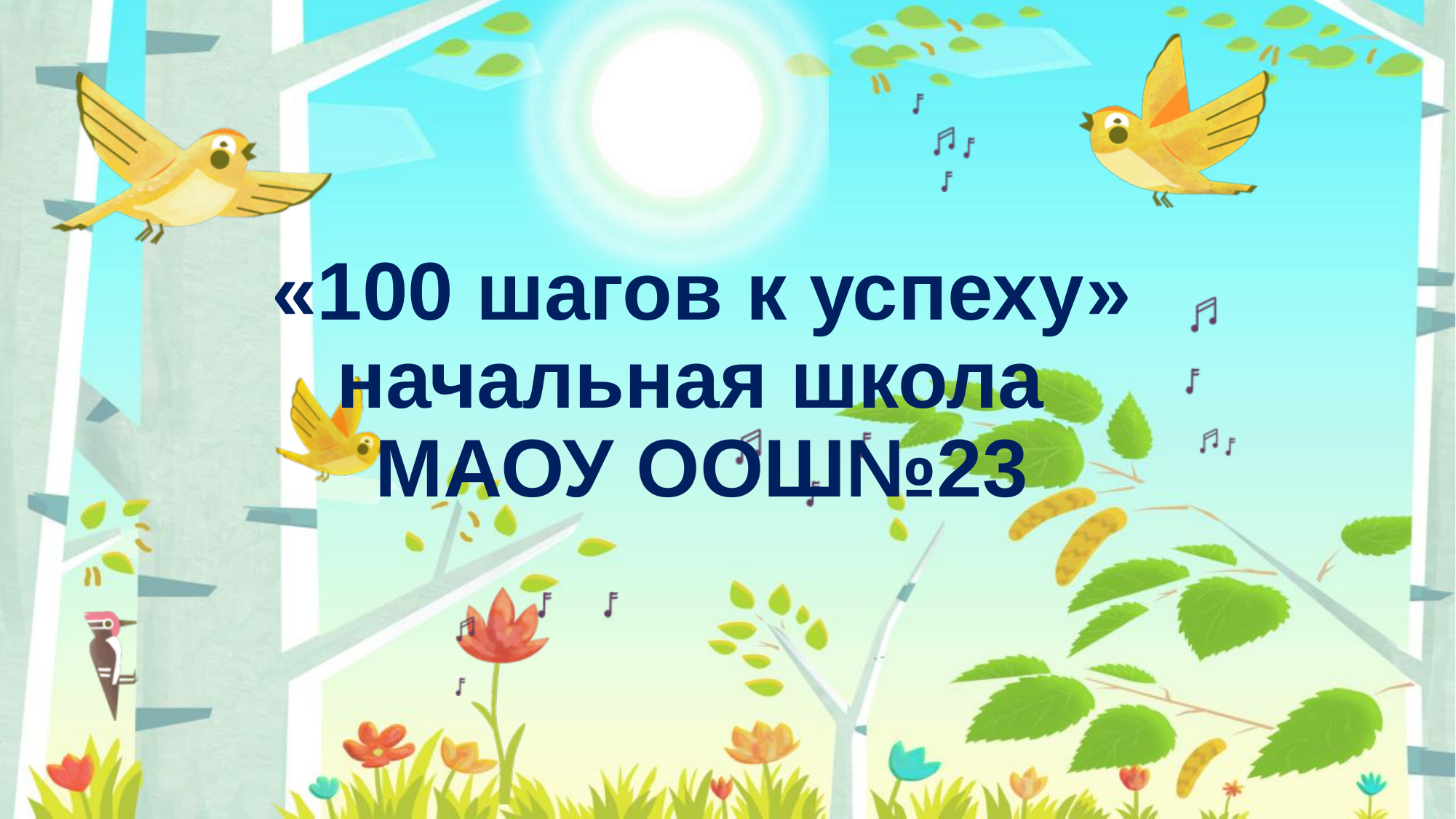

# «100 шагов к успеху» начальная школа МАОУ ООШ№23